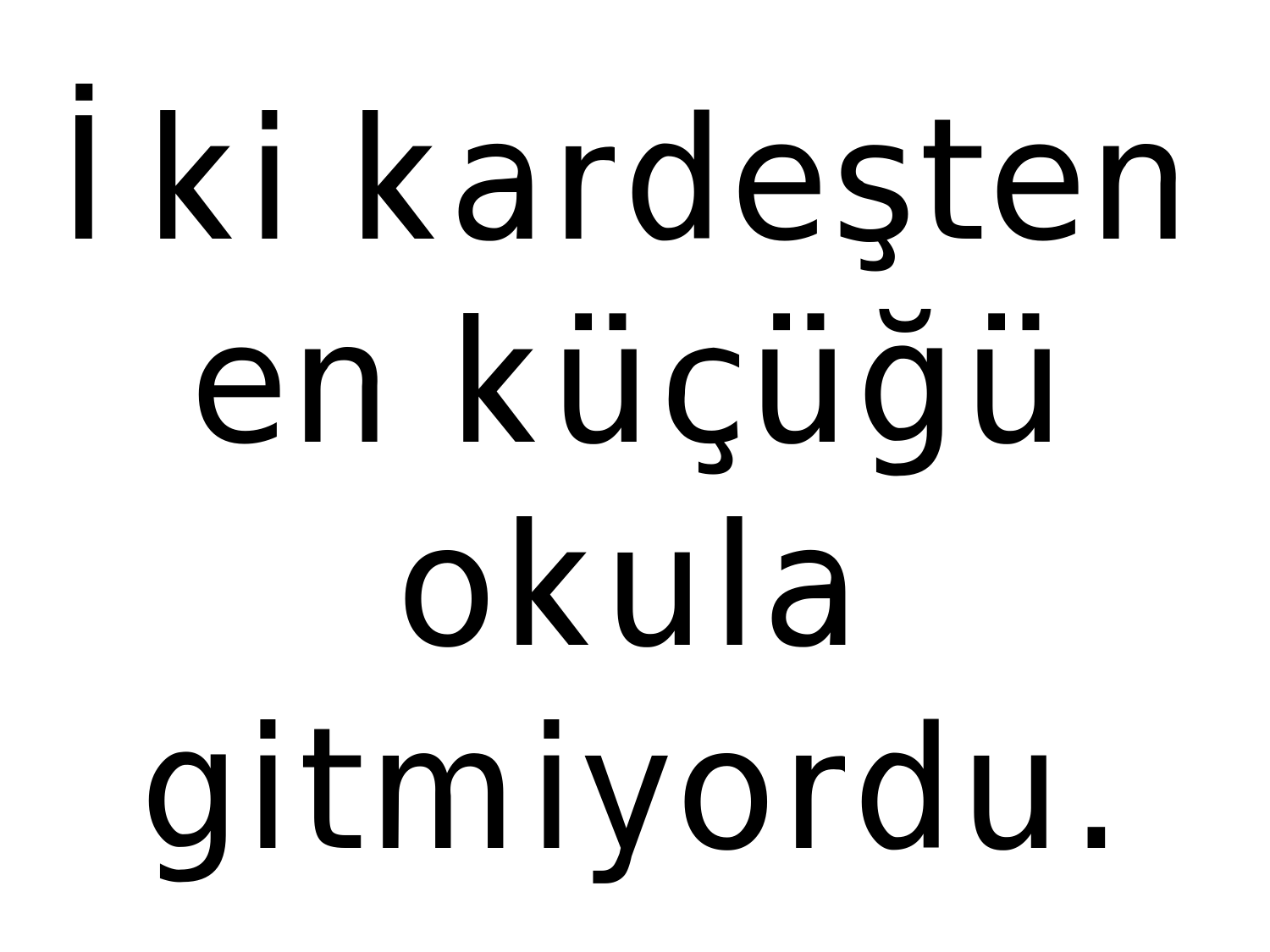

# İki kardeşten en küçüğü okula gitmiyordu.